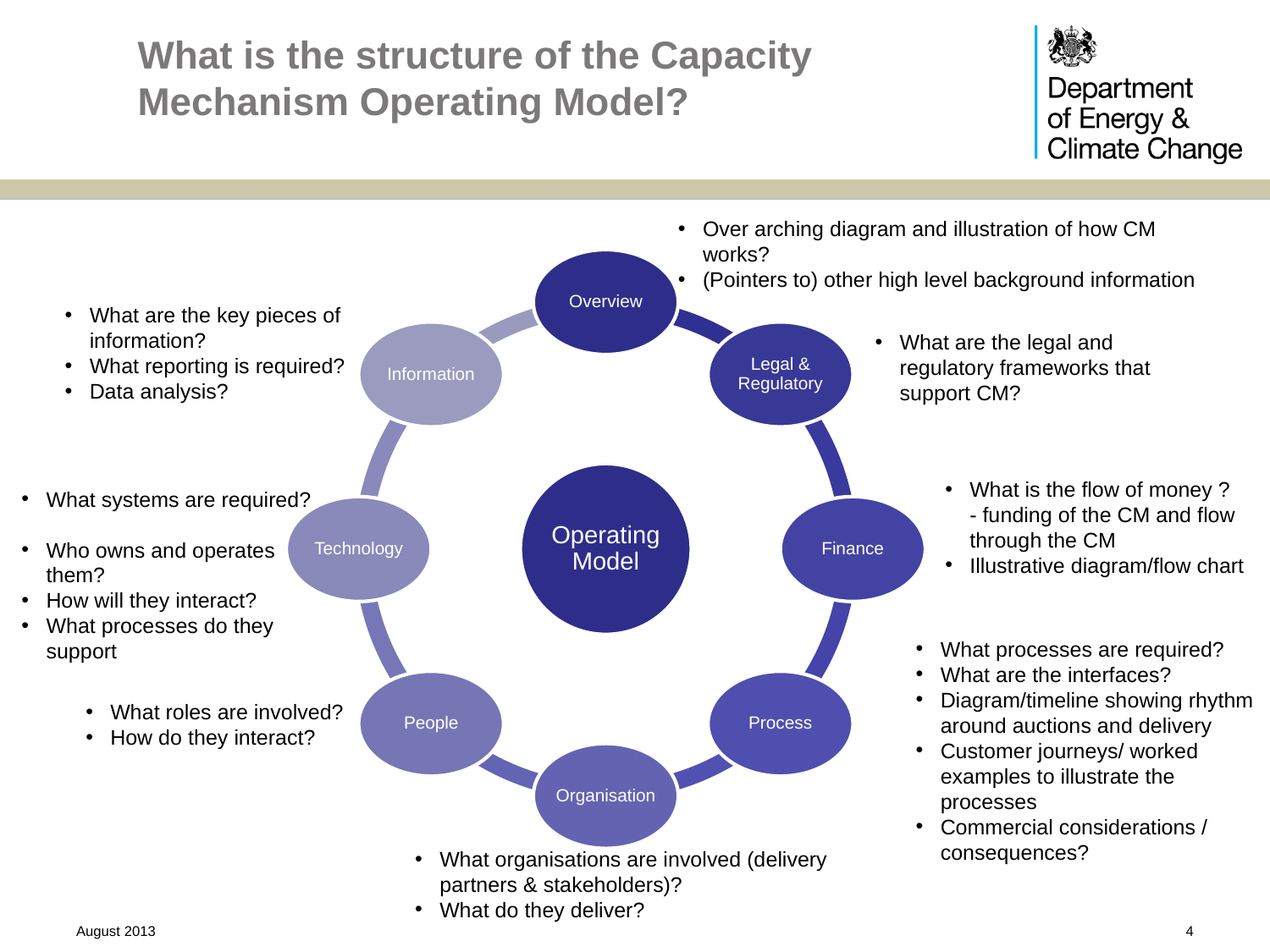

# What is the structure of the Capacity Mechanism Operating Model?
Over arching diagram and illustration of how CM works?
(Pointers to) other high level background information
Operating Model
Overview
Legal & Regulatory
Finance
Process
Organisation
People
Technology
Information
What are the key pieces of information?
What reporting is required?
Data analysis?
What are the legal and regulatory frameworks that support CM?
What is the flow of money ?  - funding of the CM and flow through the CM
Illustrative diagram/flow chart
What systems are required?
Who owns and operates them?
How will they interact?
What processes do they support
What processes are required?
What are the interfaces?
Diagram/timeline showing rhythm around auctions and delivery
Customer journeys/ worked examples to illustrate the processes
Commercial considerations / consequences?
What roles are involved?
How do they interact?
What organisations are involved (delivery partners & stakeholders)?
What do they deliver?
August 2013
4